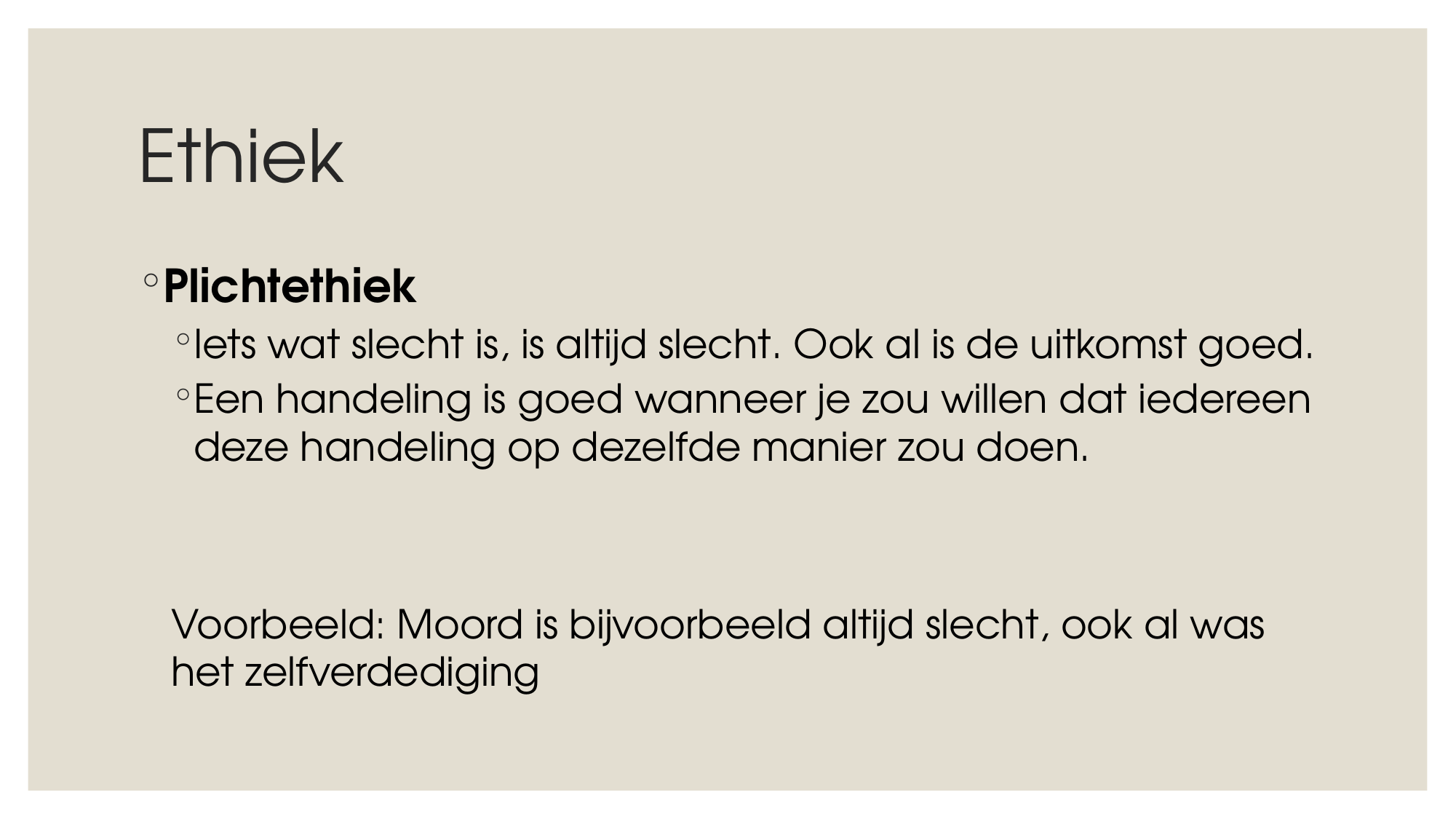

# Ethiek
Plichtethiek
Iets wat slecht is, is altijd slecht. Ook al is de uitkomst goed.
Een handeling is goed wanneer je zou willen dat iedereen deze handeling op dezelfde manier zou doen.

Voorbeeld: Moord is bijvoorbeeld altijd slecht, ook al was het zelfverdediging